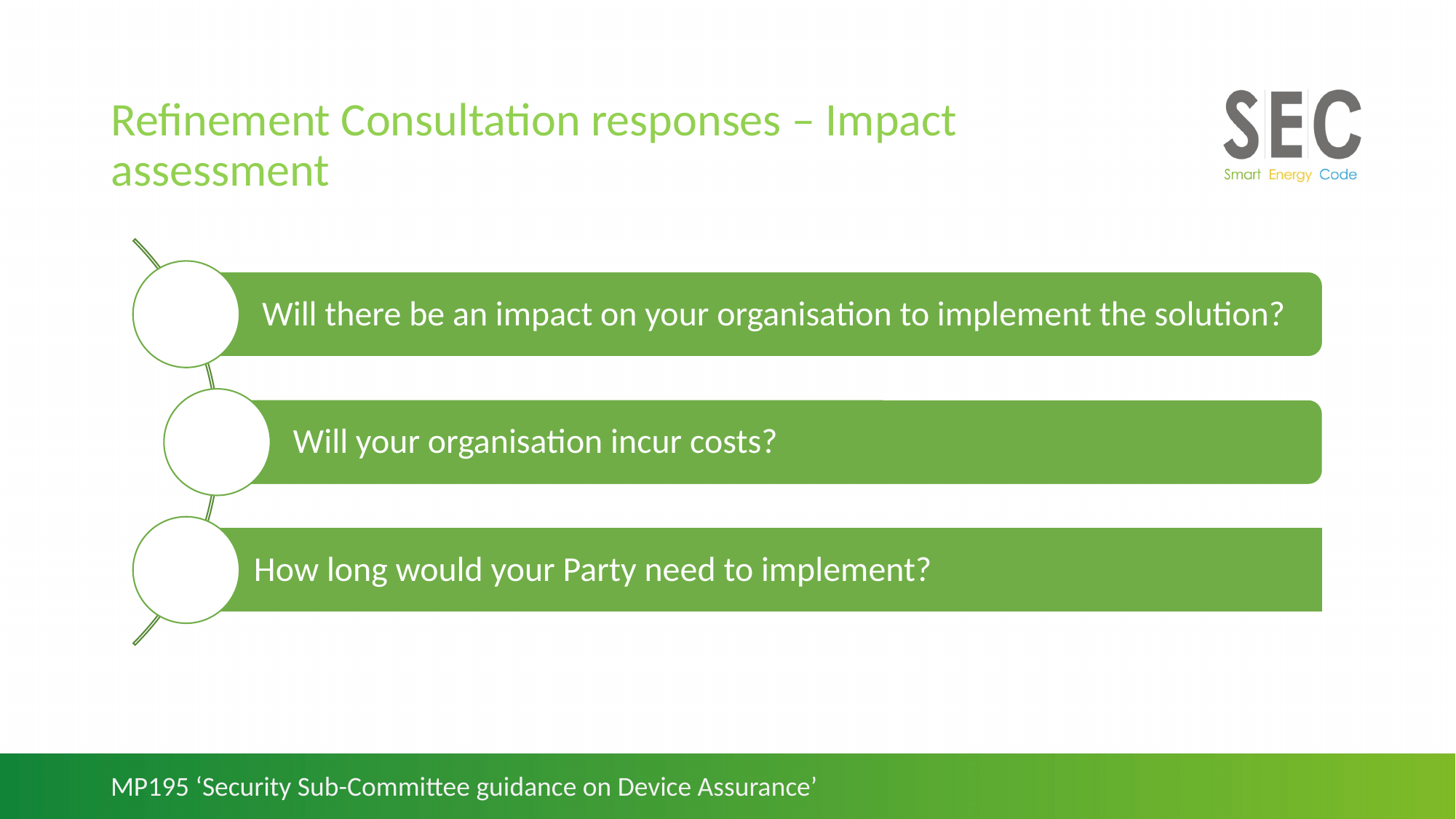

# Refinement Consultation responses – Impact assessment
Will there be an impact on your organisation to implement the solution?
Will your organisation incur costs?
How long would your Party need to implement?
MP195 ‘Security Sub-Committee guidance on Device Assurance’